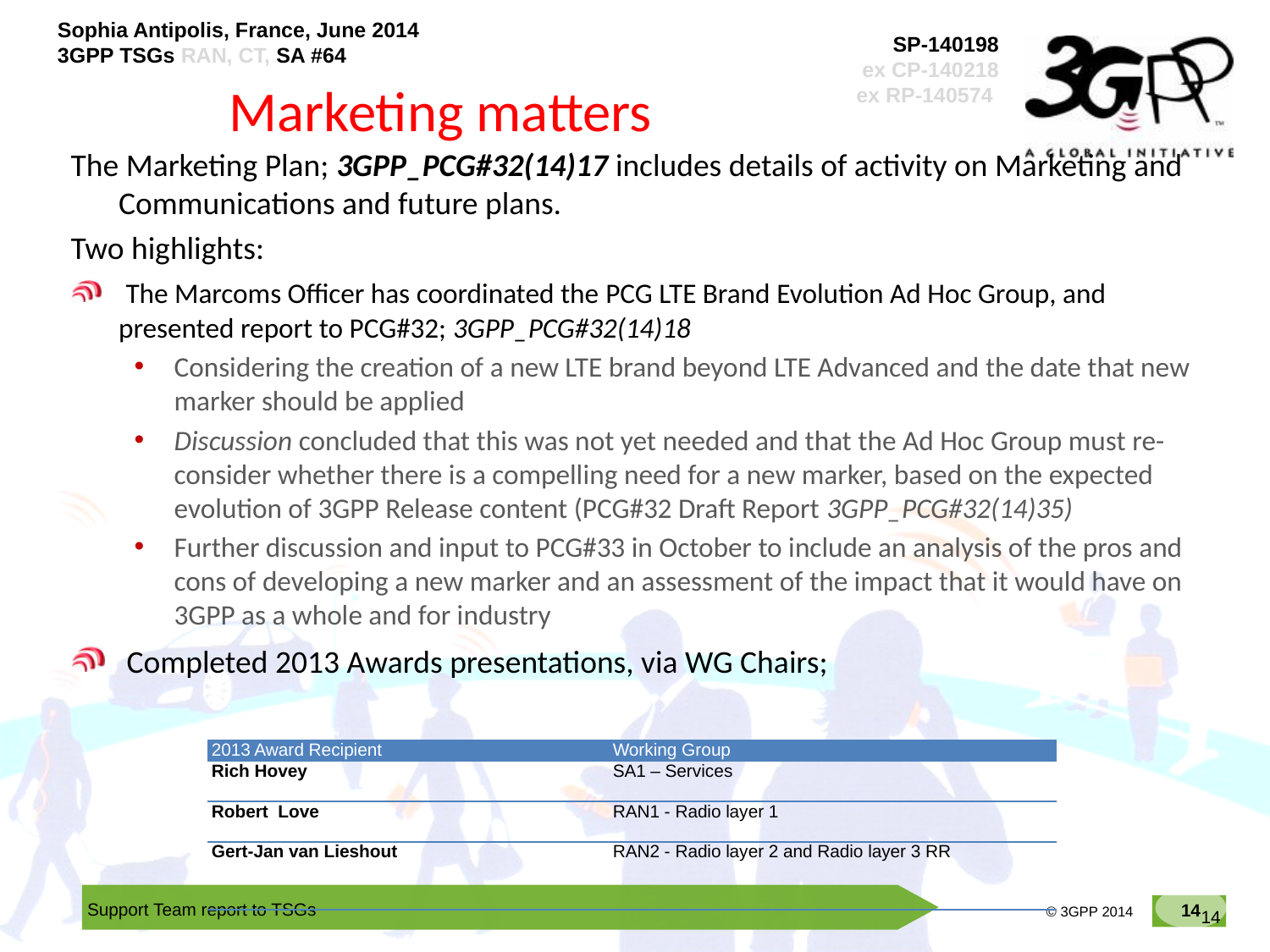

# Marketing matters
The Marketing Plan; 3GPP_PCG#32(14)17 includes details of activity on Marketing and Communications and future plans.
Two highlights:
 The Marcoms Officer has coordinated the PCG LTE Brand Evolution Ad Hoc Group, and presented report to PCG#32; 3GPP_PCG#32(14)18
Considering the creation of a new LTE brand beyond LTE Advanced and the date that new marker should be applied
Discussion concluded that this was not yet needed and that the Ad Hoc Group must re-consider whether there is a compelling need for a new marker, based on the expected evolution of 3GPP Release content (PCG#32 Draft Report 3GPP_PCG#32(14)35)
Further discussion and input to PCG#33 in October to include an analysis of the pros and cons of developing a new marker and an assessment of the impact that it would have on 3GPP as a whole and for industry
 Completed 2013 Awards presentations, via WG Chairs;

| 2013 Award Recipient | Working Group |
| --- | --- |
| Rich Hovey | SA1 – Services |
| Robert  Love | RAN1 - Radio layer 1 |
| Gert-Jan van Lieshout | RAN2 - Radio layer 2 and Radio layer 3 RR |
14